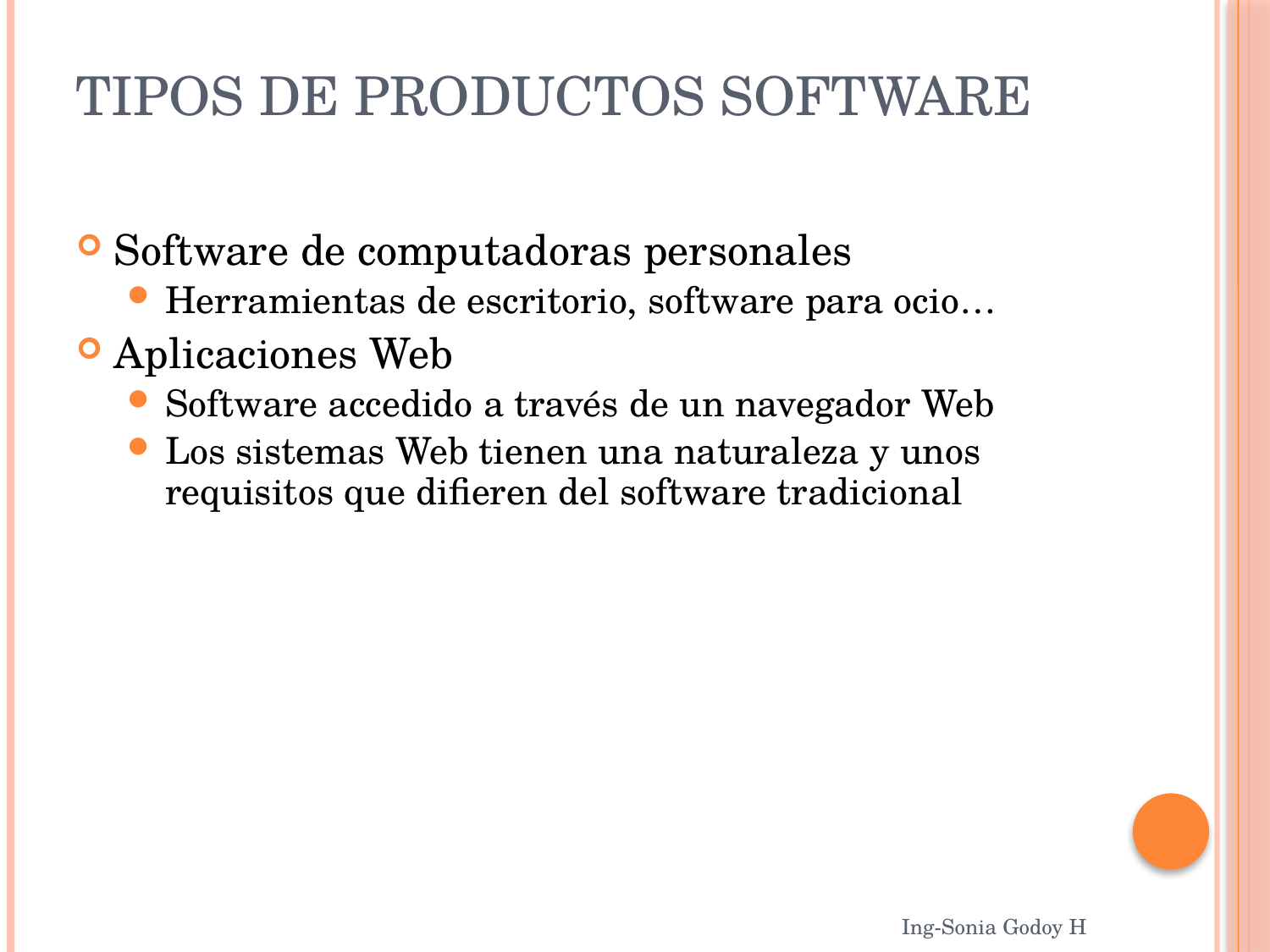

# Tipos de productos software
Software de computadoras personales
Herramientas de escritorio, software para ocio…
Aplicaciones Web
Software accedido a través de un navegador Web
Los sistemas Web tienen una naturaleza y unos requisitos que difieren del software tradicional
Ing-Sonia Godoy H